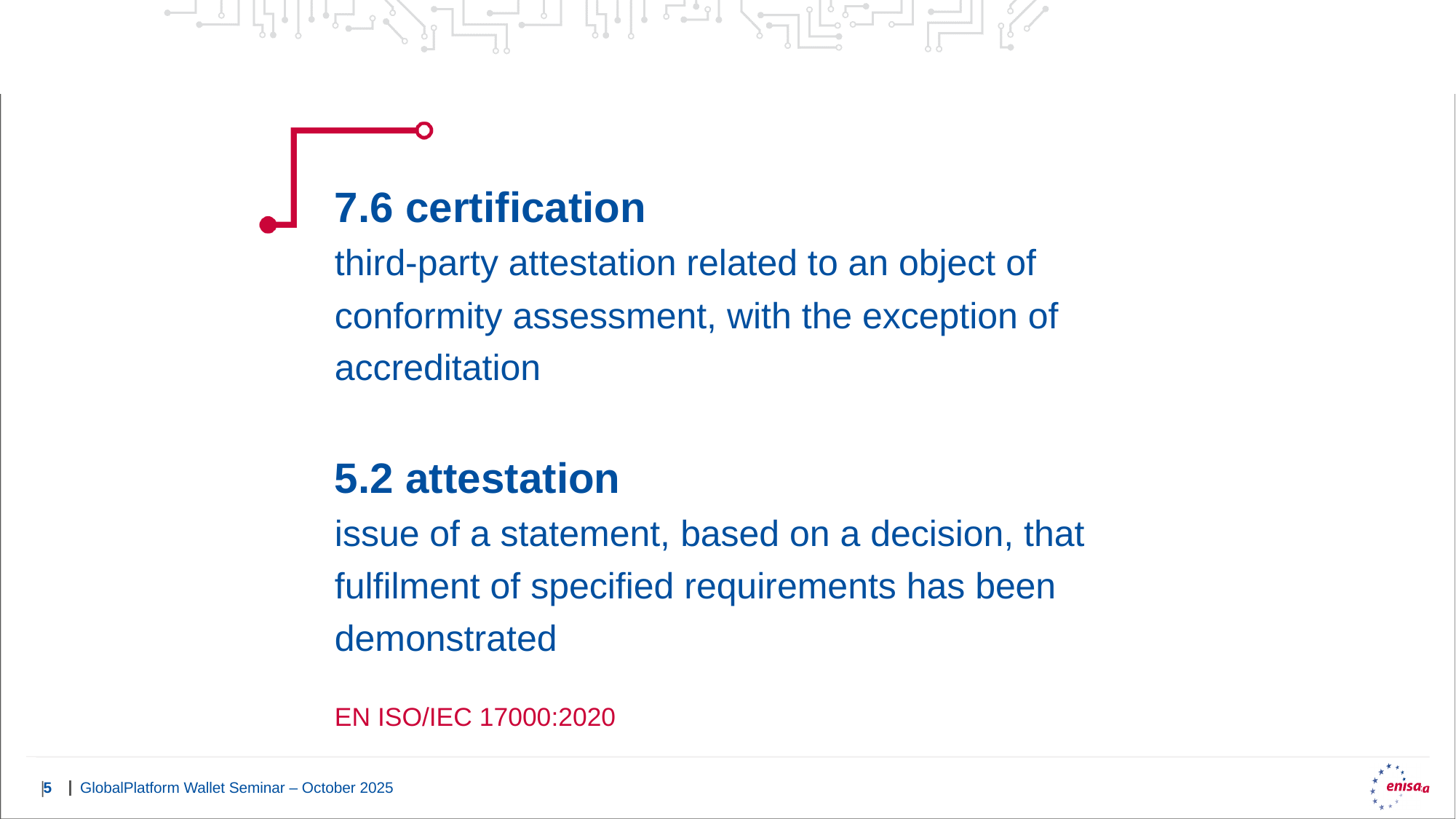

7.6 certification
third-party attestation related to an object of conformity assessment, with the exception of accreditation

5.2 attestation
issue of a statement, based on a decision, that fulfilment of specified requirements has been demonstrated

EN ISO/IEC 17000:2020
GlobalPlatform Wallet Seminar – October 2025